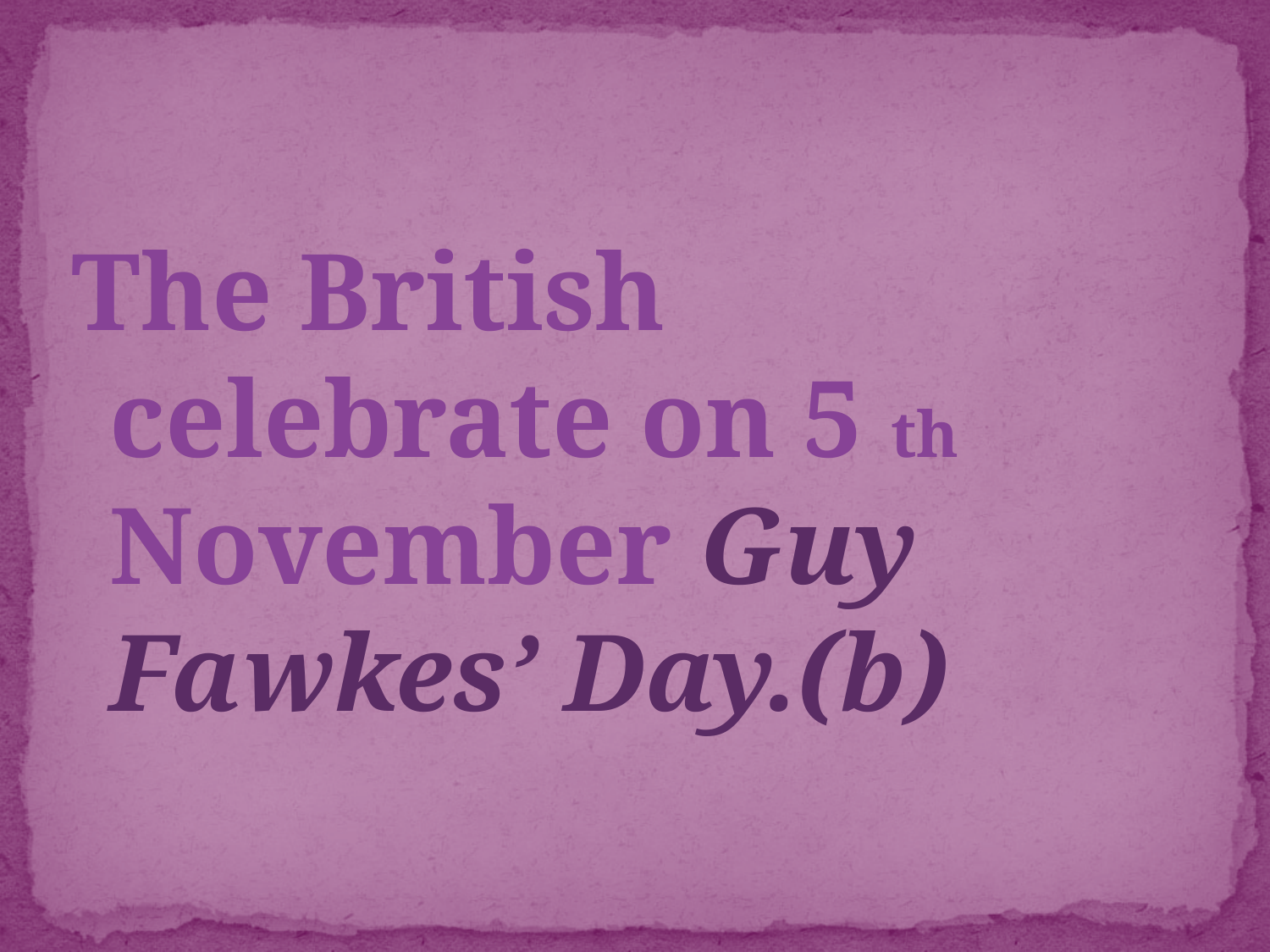

The British celebrate on 5 th November Guy Fawkes’ Day.(b)